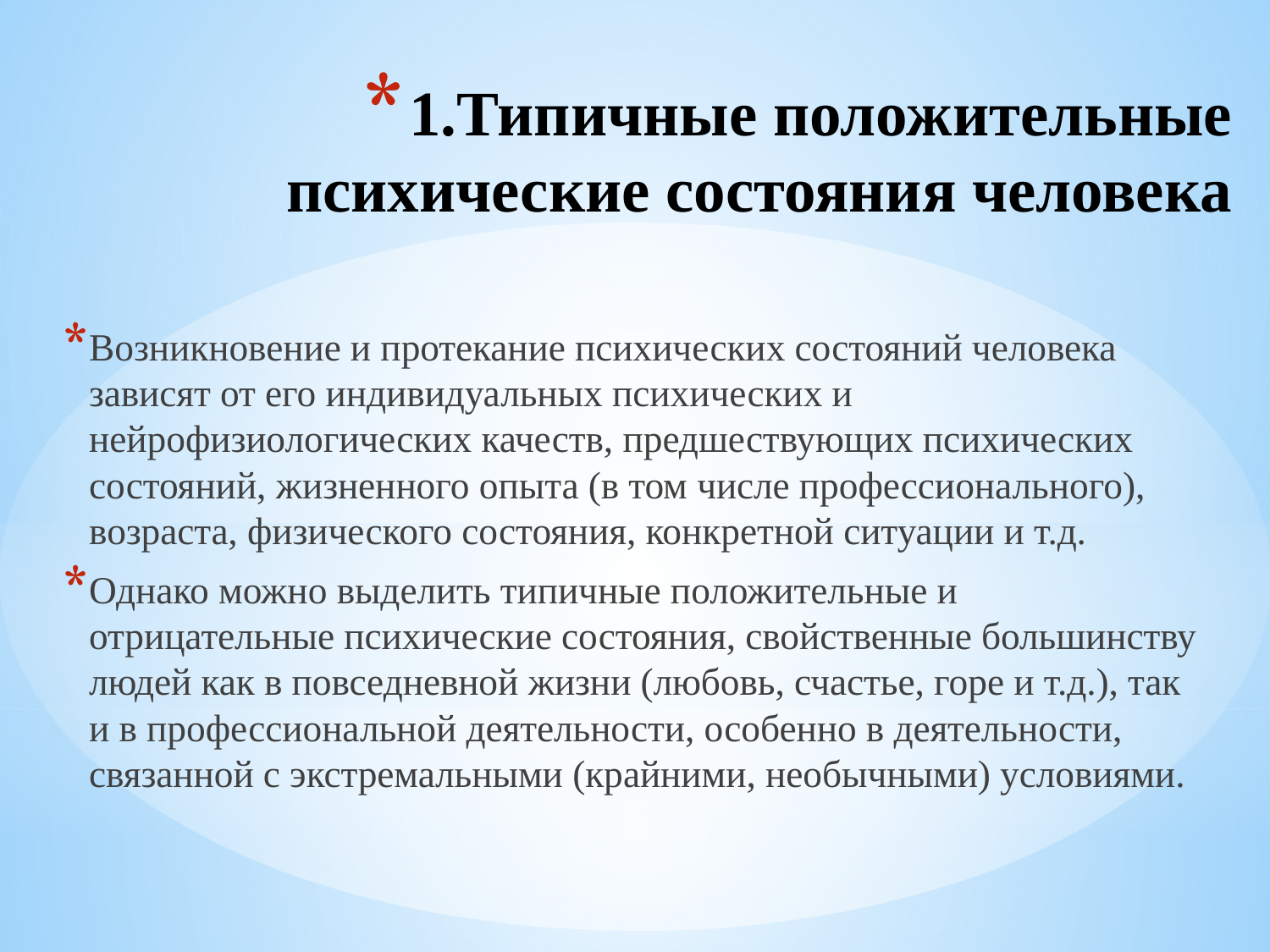

# 1.Типичные положительные психические состояния человека
Возникновение и протекание психических состояний человека зависят от его индивидуальных психических и нейрофизиологических качеств, предшествующих психических состояний, жизненного опыта (в том числе профессионального), возраста, физического состояния, конкретной ситуации и т.д.
Однако можно выделить типичные положительные и отрицательные психические состояния, свойственные большинству людей как в повседневной жизни (любовь, счастье, горе и т.д.), так и в профессиональной деятельности, особенно в деятельности, связанной с экстремальными (крайними, необычными) условиями.